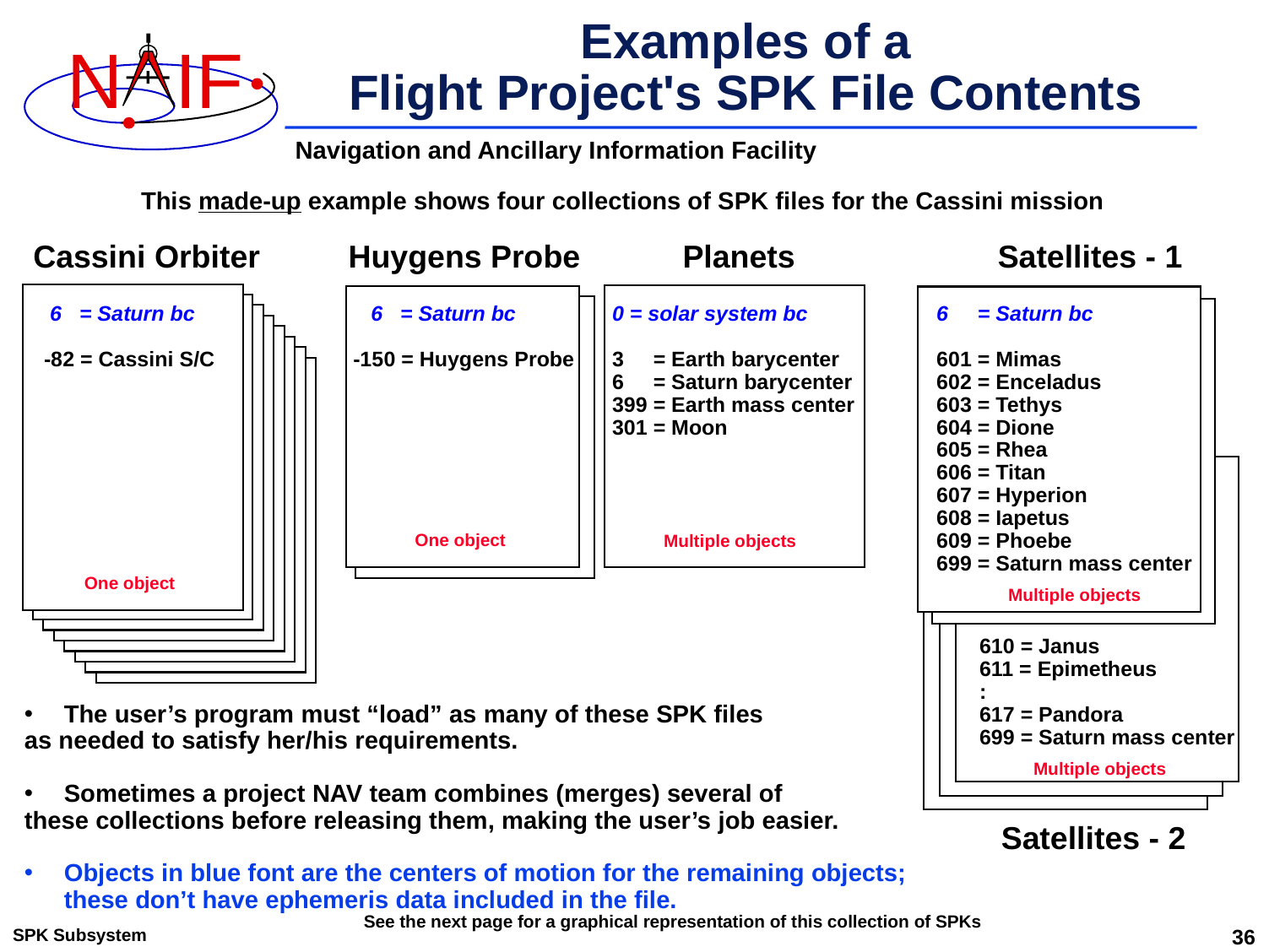

# Examples of a Flight Project's SPK File Contents
This made-up example shows four collections of SPK files for the Cassini mission
Cassini Orbiter
Huygens Probe
Planets
Satellites - 1

 6   = Saturn bc

-82 = Cassini S/C
   6   = Saturn bc

-150 = Huygens Probe
0 = solar system bc

3     = Earth barycenter
6     = Saturn barycenter
399 = Earth mass center
301 = Moon
6     = Saturn bc

601 = Mimas
602 = Enceladus
603 = Tethys
604 = Dione
605 = Rhea
606 = Titan
607 = Hyperion
608 = Iapetus
609 = Phoebe
699 = Saturn mass center

One object
Multiple objects
One object
Multiple objects
610 = Janus
611 = Epimetheus
:
617 = Pandora
699 = Saturn mass center
The user’s program must “load” as many of these SPK files
as needed to satisfy her/his requirements.

Sometimes a project NAV team combines (merges) several of
these collections before releasing them, making the user’s job easier.

Objects in blue font are the centers of motion for the remaining objects; these don’t have ephemeris data included in the file.
Multiple objects
Satellites - 2
See the next page for a graphical representation of this collection of SPKs
SPK Subsystem
36